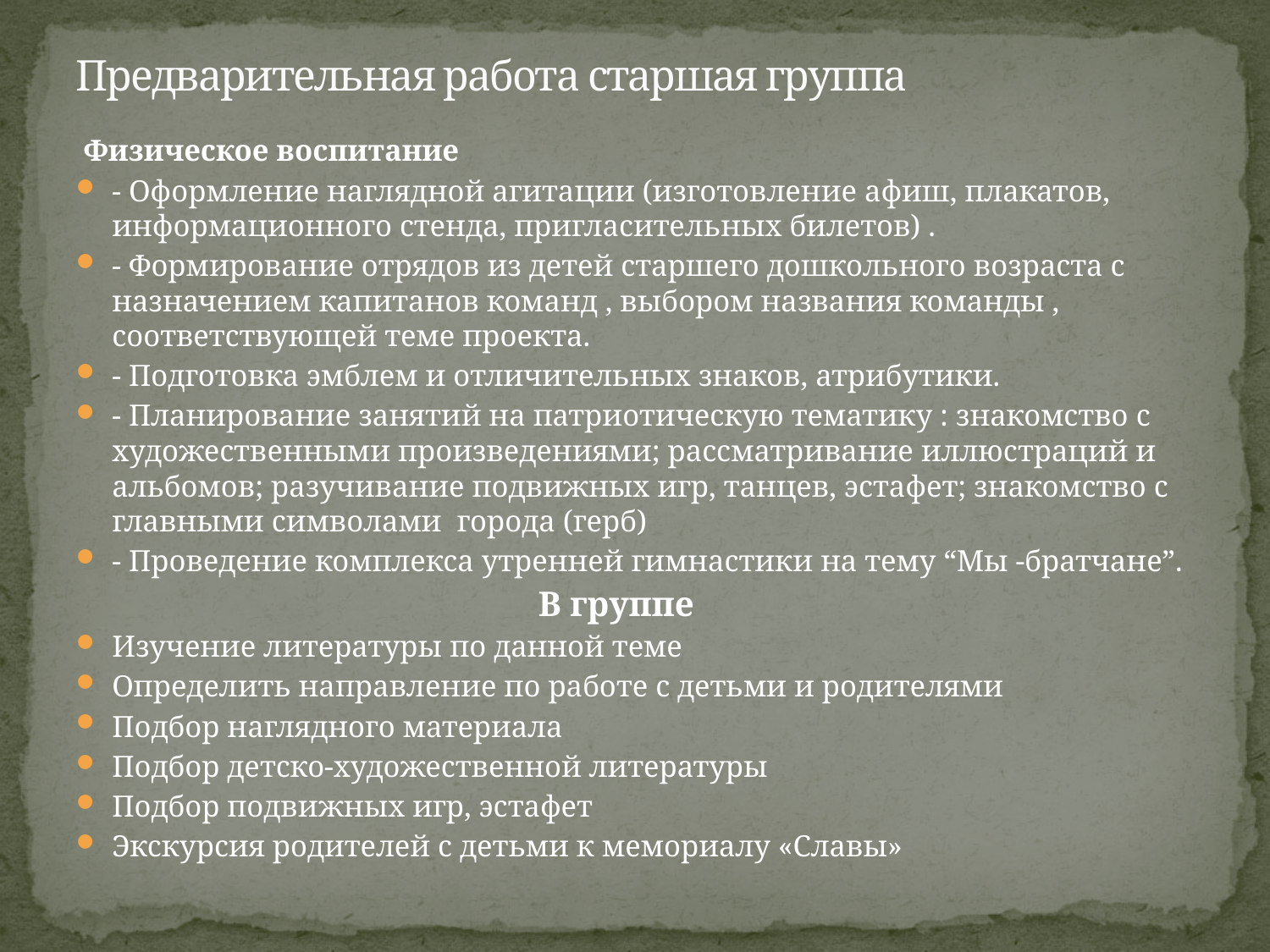

# Предварительная работа старшая группа

 Физическое воспитание
- Оформление наглядной агитации (изготовление афиш, плакатов, информационного стенда, пригласительных билетов) .
- Формирование отрядов из детей старшего дошкольного возраста с назначением капитанов команд , выбором названия команды , соответствующей теме проекта.
- Подготовка эмблем и отличительных знаков, атрибутики.
- Планирование занятий на патриотическую тематику : знакомство с художественными произведениями; рассматривание иллюстраций и альбомов; разучивание подвижных игр, танцев, эстафет; знакомство с главными символами  города (герб)
- Проведение комплекса утренней гимнастики на тему “Мы -братчане”.
                                                    В группе
Изучение литературы по данной теме
Определить направление по работе с детьми и родителями
Подбор наглядного материала
Подбор детско-художественной литературы
Подбор подвижных игр, эстафет
Экскурсия родителей с детьми к мемориалу «Славы»